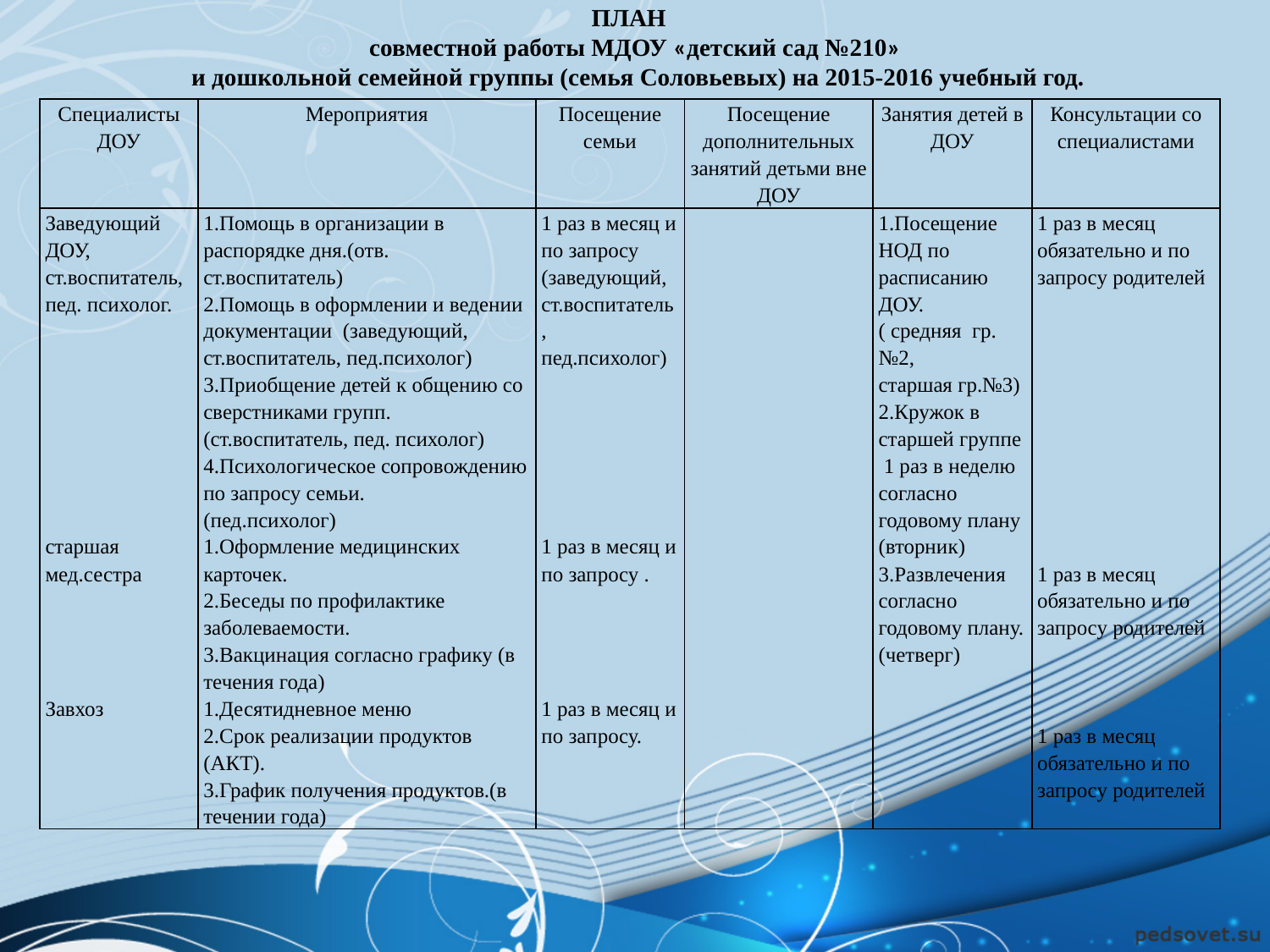

ПЛАН
совместной работы МДОУ «детский сад №210»
 и дошкольной семейной группы (семья Соловьевых) на 2015-2016 учебный год.
| Специалисты ДОУ | Мероприятия | Посещение семьи | Посещение дополнительных занятий детьми вне ДОУ | Занятия детей в ДОУ | Консультации со специалистами |
| --- | --- | --- | --- | --- | --- |
| Заведующий ДОУ, ст.воспитатель, пед. психолог. старшая мед.сестра Завхоз | 1.Помощь в организации в распорядке дня.(отв. ст.воспитатель) 2.Помощь в оформлении и ведении документации (заведующий, ст.воспитатель, пед.психолог) 3.Приобщение детей к общению со сверстниками групп. (ст.воспитатель, пед. психолог) 4.Психологическое сопровождению по запросу семьи. (пед.психолог) 1.Оформление медицинских карточек. 2.Беседы по профилактике заболеваемости. 3.Вакцинация согласно графику (в течения года) 1.Десятидневное меню 2.Срок реализации продуктов (АКТ). 3.График получения продуктов.(в течении года) | 1 раз в месяц и по запросу (заведующий, ст.воспитатель, пед.психолог) 1 раз в месяц и по запросу . 1 раз в месяц и по запросу. |  | 1.Посещение НОД по расписанию ДОУ. ( средняя гр.№2, старшая гр.№3) 2.Кружок в старшей группе 1 раз в неделю согласно годовому плану (вторник) 3.Развлечения согласно годовому плану. (четверг) | 1 раз в месяц обязательно и по запросу родителей 1 раз в месяц обязательно и по запросу родителей 1 раз в месяц обязательно и по запросу родителей |